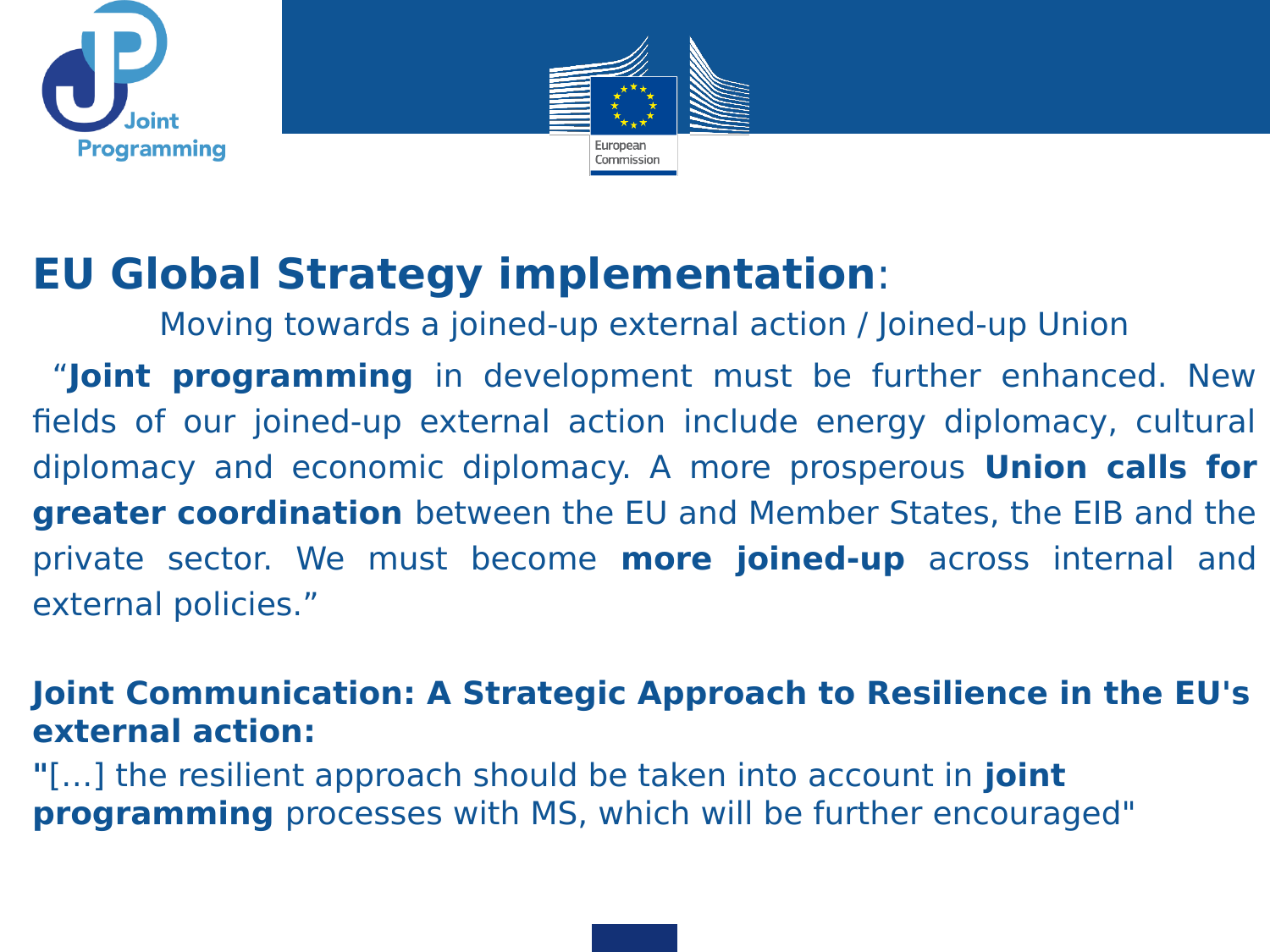

EU Global Strategy implementation:
	Moving towards a joined-up external action / Joined-up Union
 “Joint programming in development must be further enhanced. New fields of our joined-up external action include energy diplomacy, cultural diplomacy and economic diplomacy. A more prosperous Union calls for greater coordination between the EU and Member States, the EIB and the private sector. We must become more joined-up across internal and external policies.”

Joint Communication: A Strategic Approach to Resilience in the EU's external action:
"[…] the resilient approach should be taken into account in joint programming processes with MS, which will be further encouraged"